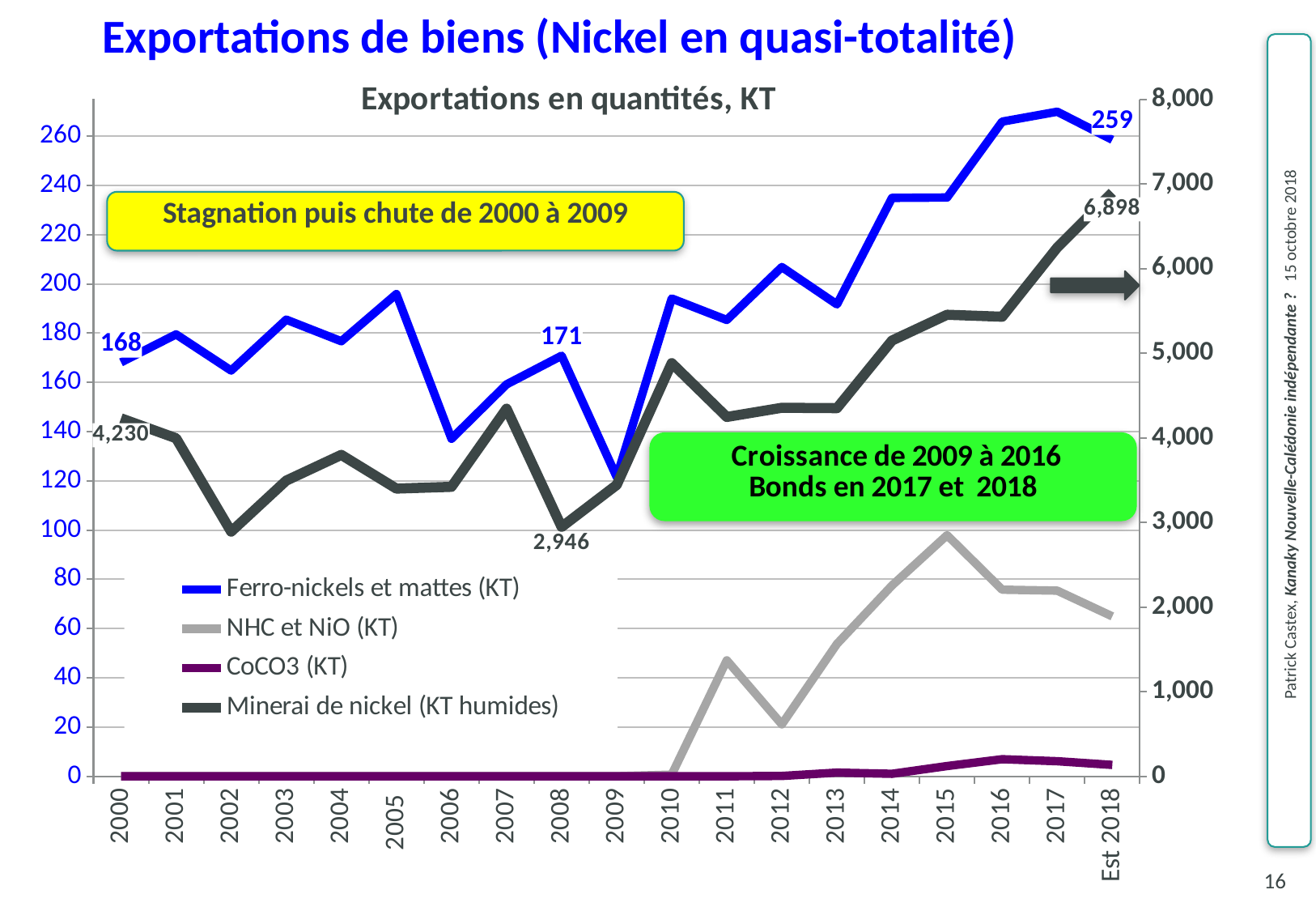

Exportations de biens (Nickel en quasi-totalité)

### Chart: Exportations en quantités, KT

| Category | Ferro-nickels et mattes (KT) | NHC et NiO (KT) | CoCO3 (KT) | Minerai de nickel (KT humides) |
|---|---|---|---|---|
| 2000 | 168.137989 | 0.0 | 0.0 | 4229.662184 |
| 2001 | 179.481408 | 0.001646 | 0.0 | 3994.078149 |
| 2002 | 164.797018 | 0.0 | 0.0 | 2890.5615 |
| 2003 | 185.47552 | 0.0 | 0.0 | 3493.519542 |
| 2004 | 176.684601 | 0.0 | 5e-06 | 3797.873227 |
| 2005  | 195.855998 | 0.0 | 3e-06 | 3399.038689 |
| 2006 | 137.094372 | 0.0 | 0.000105 | 3419.817075 |
| 2007 | 159.176415 | 0.0 | 2.4e-05 | 4343.525024 |
| 2008 | 170.802745 | 0.0 | 3.5e-05 | 2945.849375 |
| 2009 | 121.568127 | 0.00105 | 0.0 | 3442.389584 |
| 2010 | 194.05541 | 0.66559 | 0.0 | 4882.050004 |
| 2011 | 185.33706 | 47.091691 | 0.0 | 4245.927108 |
| 2012 | 206.84048 | 21.080491 | 0.12435 | 4354.113253 |
| 2013 | 191.675007 | 53.74401700000001 | 1.479103 | 4349.679542 |
| 2014 | 234.931656 | 77.493308 | 0.99667 | 5148.524938 |
| 2015 | 235.085058 | 97.92544500000001 | 4.142950999999993 | 5453.108225 |
| 2016 | 265.902454 | 75.78253500000001 | 6.932489999999999 | 5429.762011 |
| 2017 | 269.9295579999994 | 75.396953 | 6.106014999999995 | 6247.82437 |
| Est 2018 | 258.5219781381508 | 64.9360126203821 | 4.615542240233745 | 6898.232011296018 |